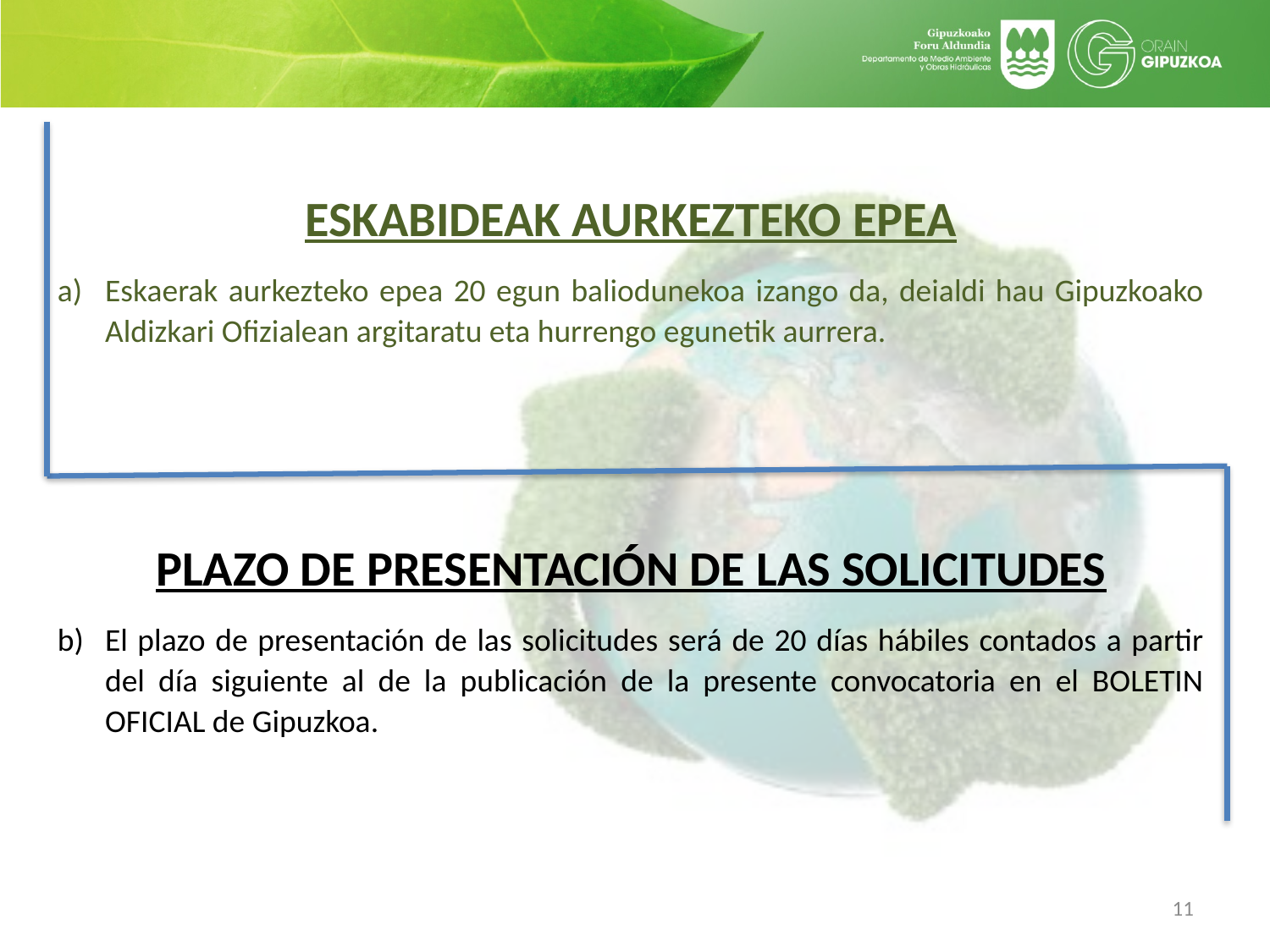

ESKABIDEAK AURKEZTEKO EPEA
Eskaerak aurkezteko epea 20 egun baliodunekoa izango da, deialdi hau Gipuzkoako Aldizkari Ofizialean argitaratu eta hurrengo egunetik aurrera.

PLAZO DE PRESENTACIÓN DE LAS SOLICITUDES
El plazo de presentación de las solicitudes será de 20 días hábiles contados a partir del día siguiente al de la publicación de la presente convocatoria en el BOLETIN OFICIAL de Gipuzkoa.

11